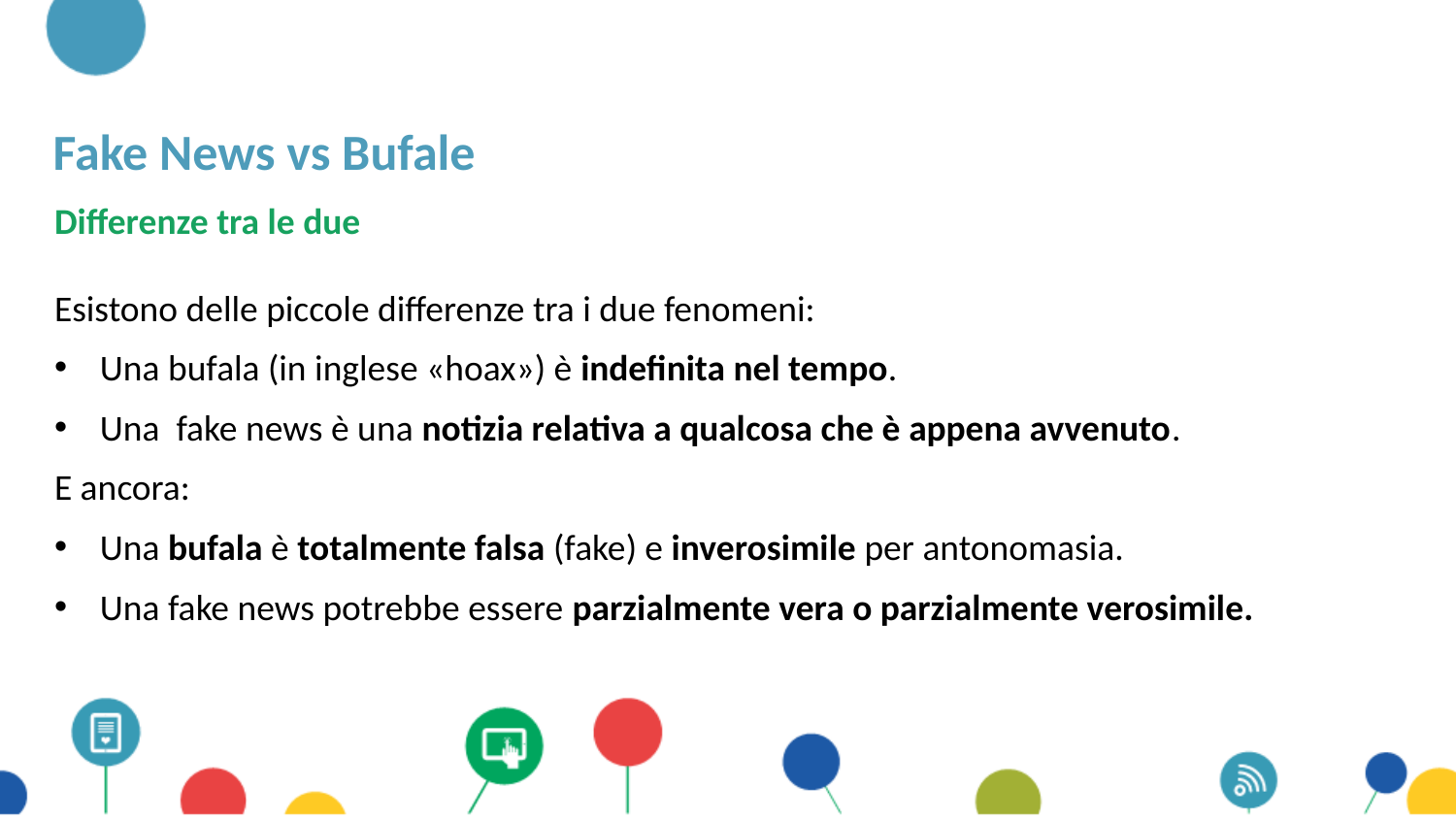

# Fake News vs Bufale
Differenze tra le due

Esistono delle piccole differenze tra i due fenomeni:
Una bufala (in inglese «hoax») è indefinita nel tempo.
Una  fake news è una notizia relativa a qualcosa che è appena avvenuto.
E ancora:
Una bufala è totalmente falsa (fake) e inverosimile per antonomasia.
Una fake news potrebbe essere parzialmente vera o parzialmente verosimile.